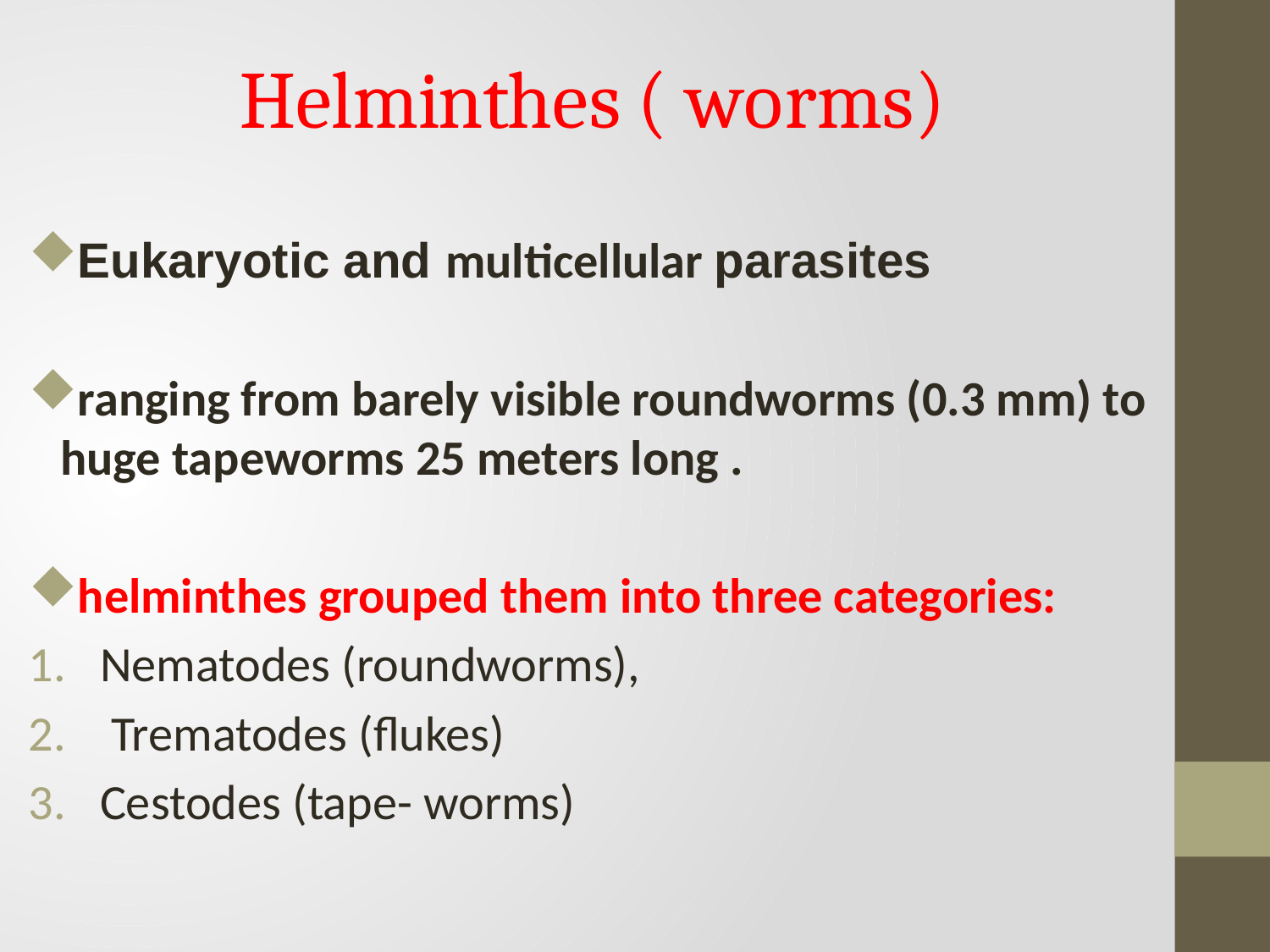

# Helminthes ( worms)
Eukaryotic and multicellular parasites

ranging from barely visible roundworms (0.3 mm) to huge tapeworms 25 meters long .

helminthes grouped them into three categories:
Nematodes (roundworms),
 Trematodes (flukes)
Cestodes (tape- worms)